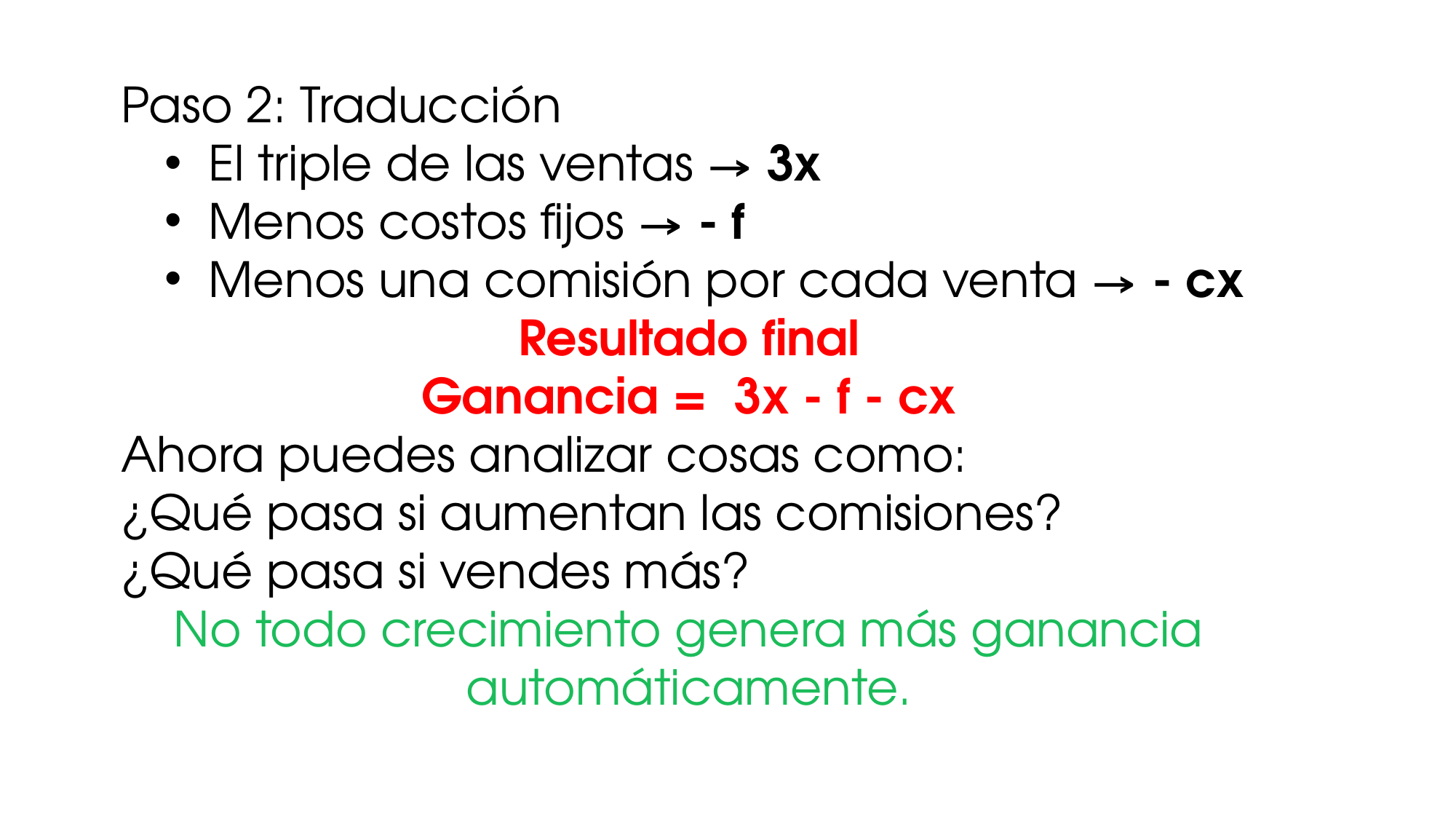

Paso 2: Traducción
El triple de las ventas → 3x
Menos costos fijos → - f
Menos una comisión por cada venta → - cx
Resultado final
Ganancia =  3x - f - cx
Ahora puedes analizar cosas como:
¿Qué pasa si aumentan las comisiones?
¿Qué pasa si vendes más?
No todo crecimiento genera más ganancia automáticamente.